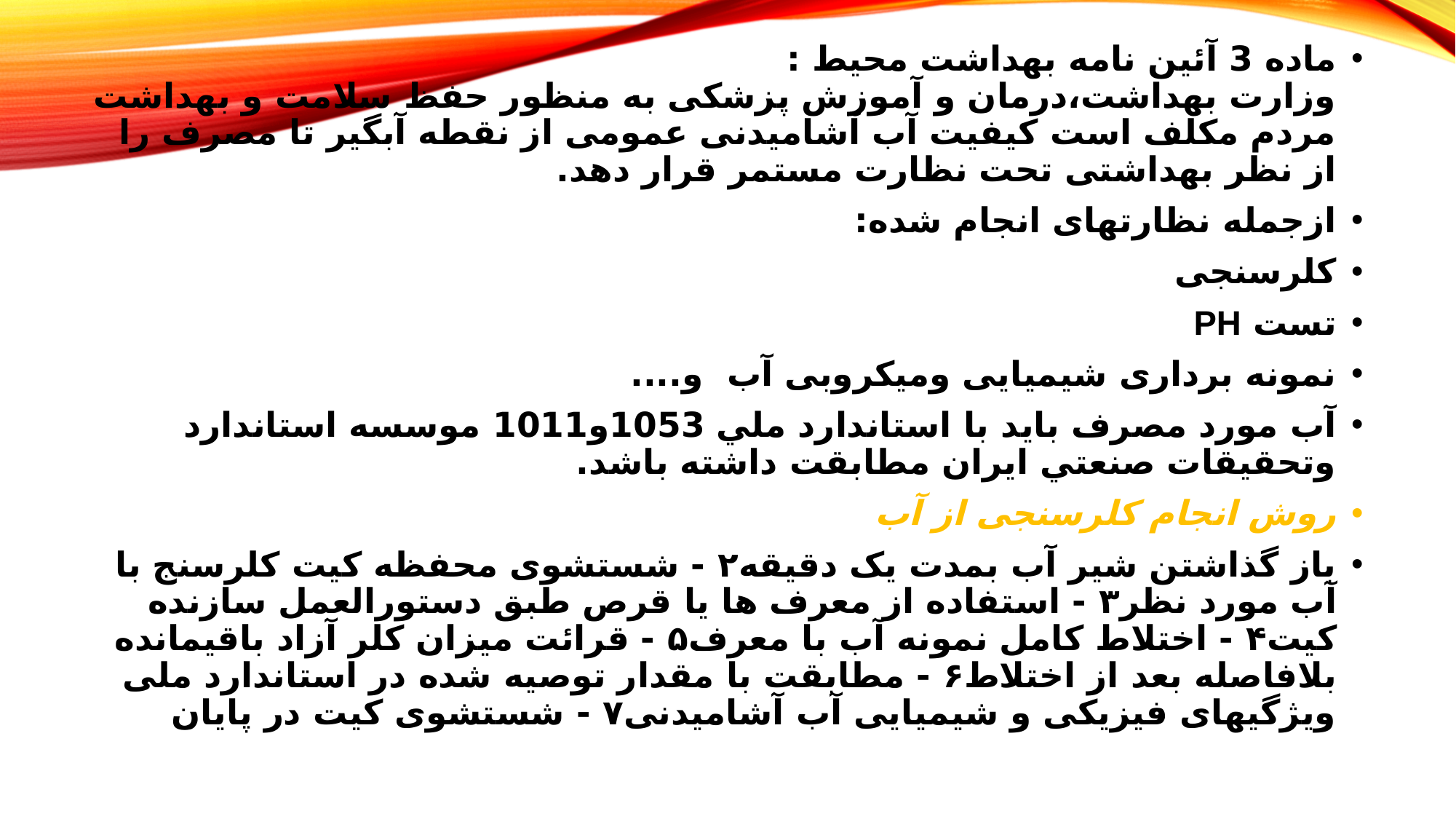

ماده 3 آئین نامه بهداشت محیط :
وزارت بهداشت،درمان و آموزش پزشکی به منظور حفظ سلامت و بهداشت مردم مکلف است کیفیت آب آشامیدنی عمومی از نقطه آبگیر تا مصرف را از نظر بهداشتی تحت نظارت مستمر قرار دهد.
ازجمله نظارتهای انجام شده:
کلرسنجی
تست PH
نمونه برداری شیمیایی ومیکروبی آب  و....
آب مورد مصرف بايد با استاندارد ملي 1053و1011 موسسه استاندارد وتحقيقات صنعتي ايران مطابقت داشته باشد.
روش انجام کلرسنجی از آب
باز گذاشتن شیر آب بمدت یک دقیقه۲ - شستشوی محفظه کیت کلرسنج با آب مورد نظر۳ - استفاده از معرف ها یا قرص طبق دستورالعمل سازنده کیت۴ - اختلاط کامل نمونه آب با معرف۵ - قرائت میزان کلر آزاد باقیمانده بلافاصله بعد از اختلاط۶ - مطابقت با مقدار توصیه شده در استاندارد ملی ویژگیهای فیزیکی و شیمیایی آب آشامیدنی۷ - شستشوی کیت در پایان